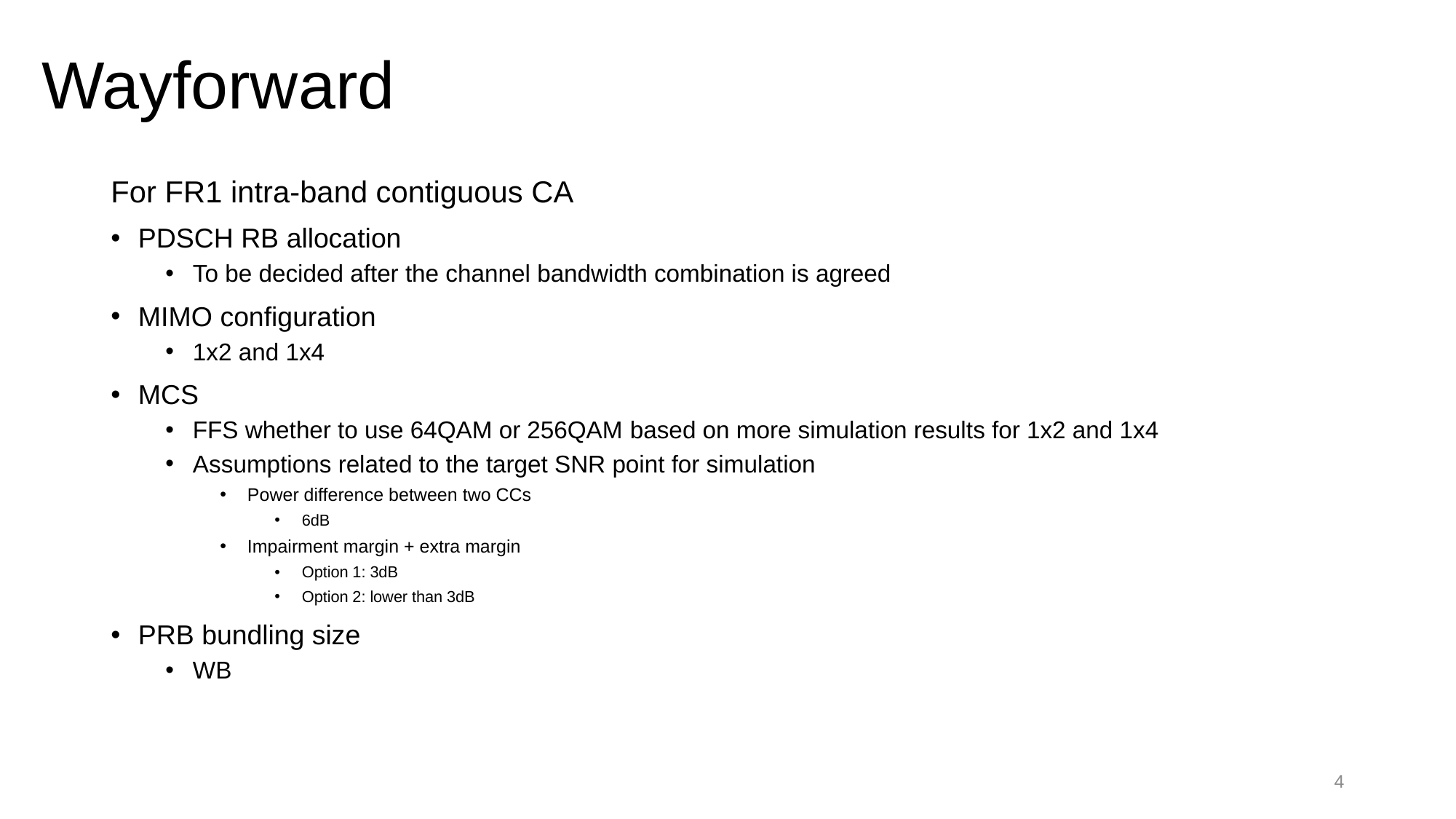

# Wayforward
For FR1 intra-band contiguous CA
PDSCH RB allocation
To be decided after the channel bandwidth combination is agreed
MIMO configuration
1x2 and 1x4
MCS
FFS whether to use 64QAM or 256QAM based on more simulation results for 1x2 and 1x4
Assumptions related to the target SNR point for simulation
Power difference between two CCs
6dB
Impairment margin + extra margin
Option 1: 3dB
Option 2: lower than 3dB
PRB bundling size
WB

4